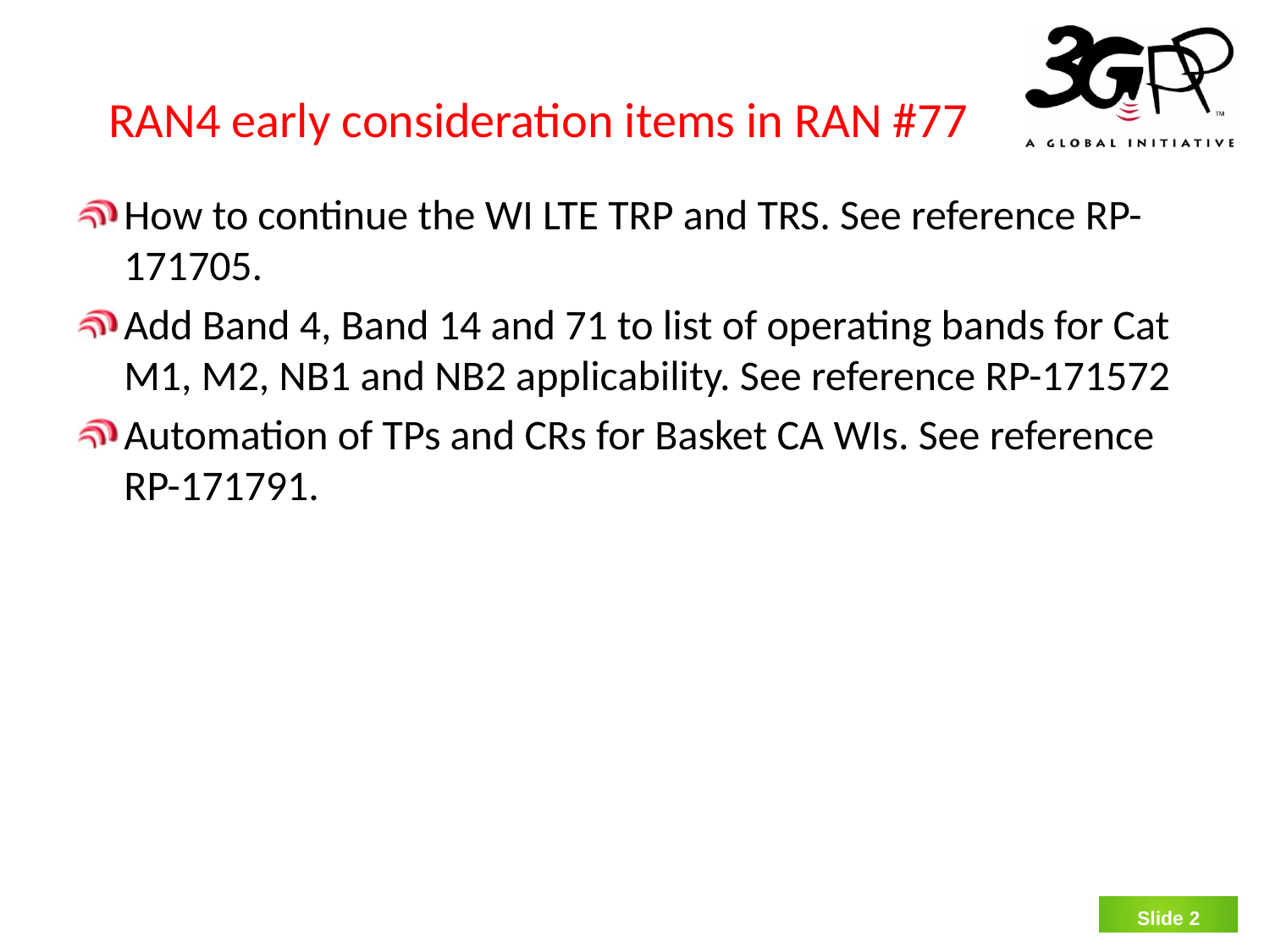

# RAN4 early consideration items in RAN #77
How to continue the WI LTE TRP and TRS. See reference RP-171705.
Add Band 4, Band 14 and 71 to list of operating bands for Cat M1, M2, NB1 and NB2 applicability. See reference RP-171572
Automation of TPs and CRs for Basket CA WIs. See reference RP-171791.

Slide 2